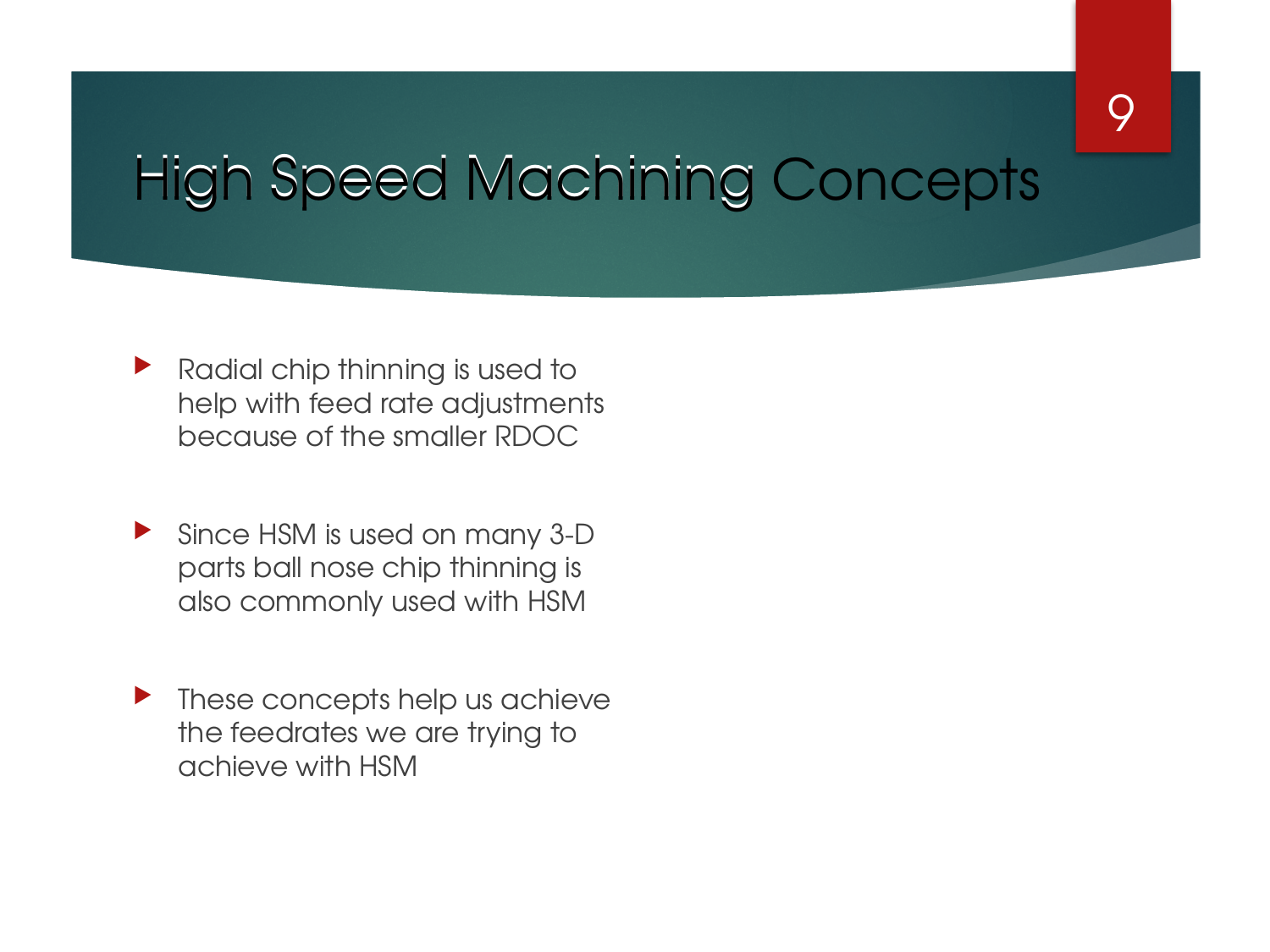

9
# High Speed Machining
High Speed Machining Concepts
Radial chip thinning is used to help with feed rate adjustments because of the smaller RDOC

Since HSM is used on many 3-D parts ball nose chip thinning is also commonly used with HSM

These concepts help us achieve the feedrates we are trying to achieve with HSM